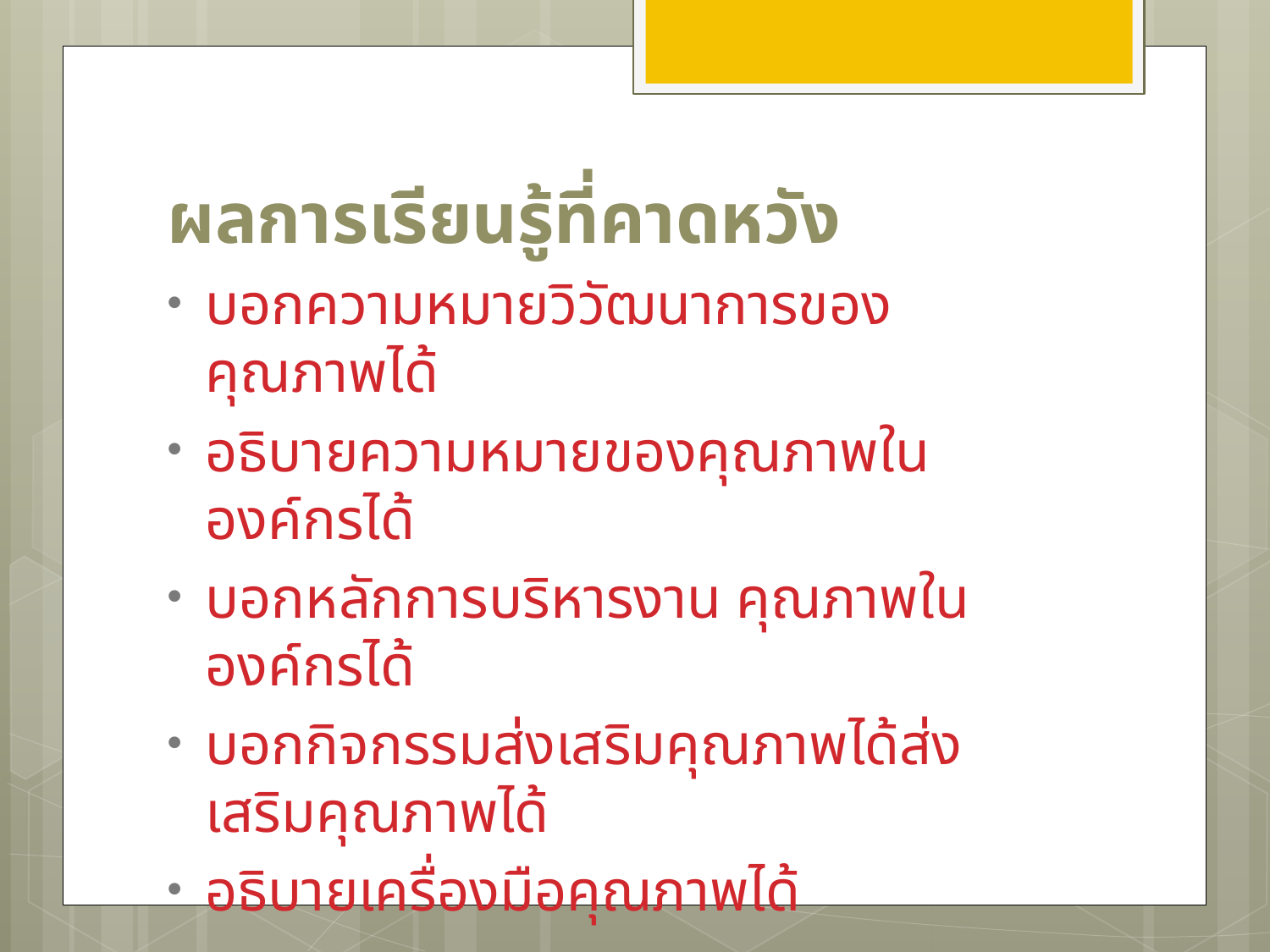

ผลการเรียนรู้ที่คาดหวัง
บอกความหมายวิวัฒนาการของคุณภาพได้
อธิบายความหมายของคุณภาพในองค์กรได้
บอกหลักการบริหารงาน คุณภาพในองค์กรได้
บอกกิจกรรมส่งเสริมคุณภาพได้ส่งเสริมคุณภาพได้
อธิบายเครื่องมือคุณภาพได้